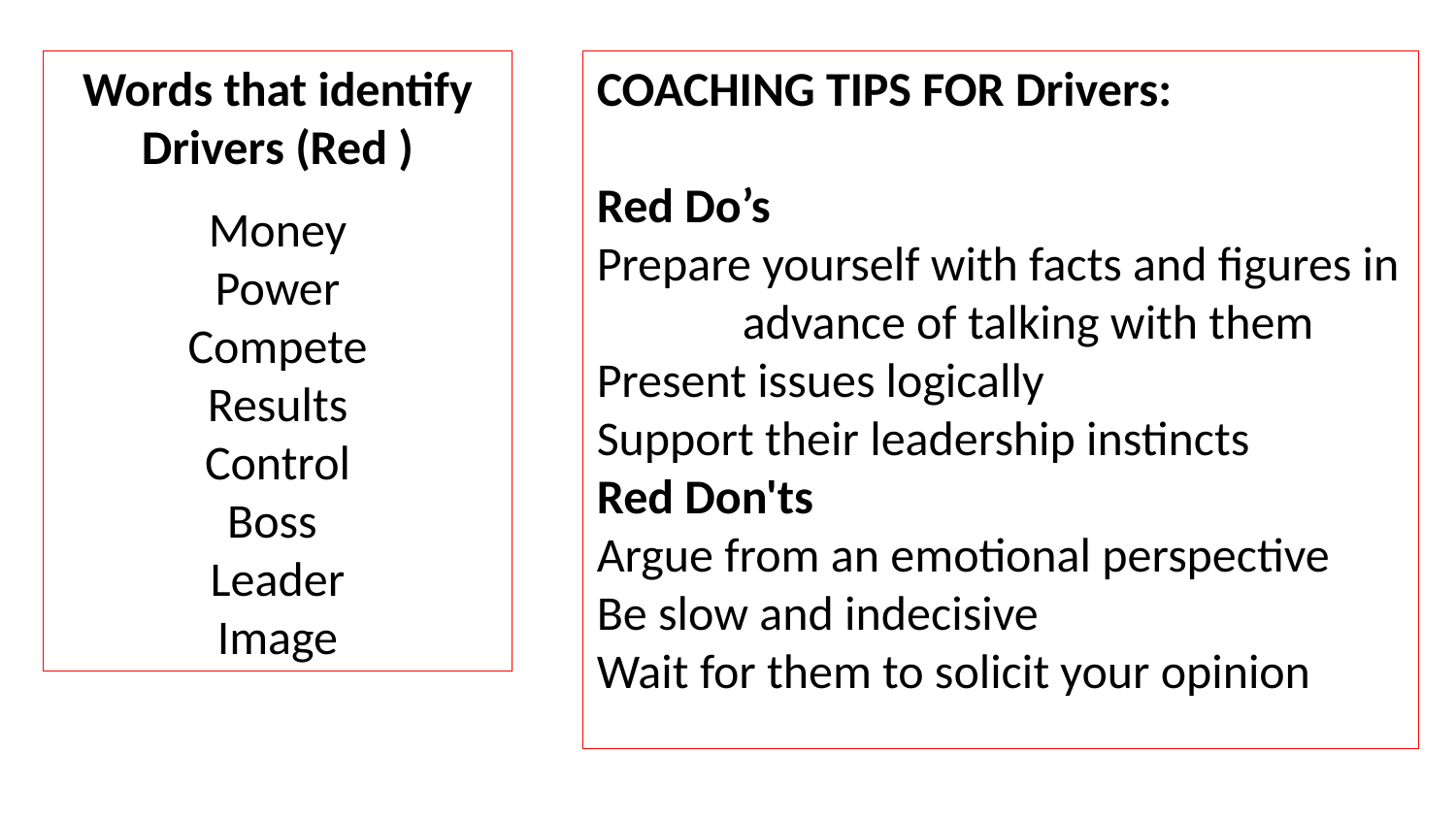

Words that identify Drivers (Red )

Money
Power
Compete
Results
Control
Boss
Leader
Image
COACHING TIPS FOR Drivers:

Red Do’s
Prepare yourself with facts and figures in 	advance of talking with them
Present issues logically
Support their leadership instincts
Red Don'ts
Argue from an emotional perspective
Be slow and indecisive
Wait for them to solicit your opinion